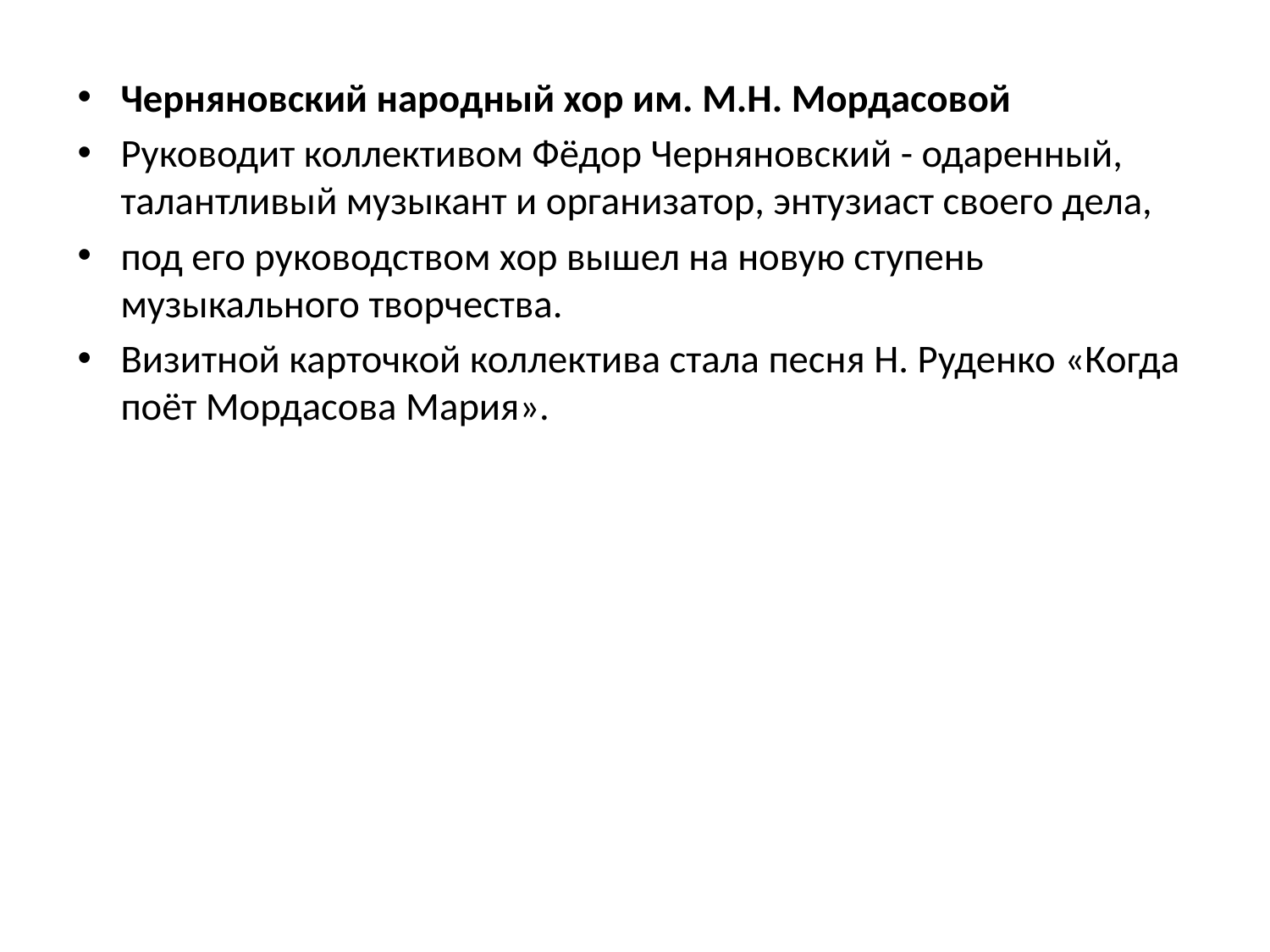

#
Черняновский народный хор им. М.Н. Мордасовой
Руководит коллективом Фёдор Черняновский - одаренный, талантливый музыкант и организатор, энтузиаст своего дела,
под его руководством хор вышел на новую ступень музыкального творчества.
Визитной карточкой коллектива стала песня Н. Руденко «Когда поёт Мордасова Мария».